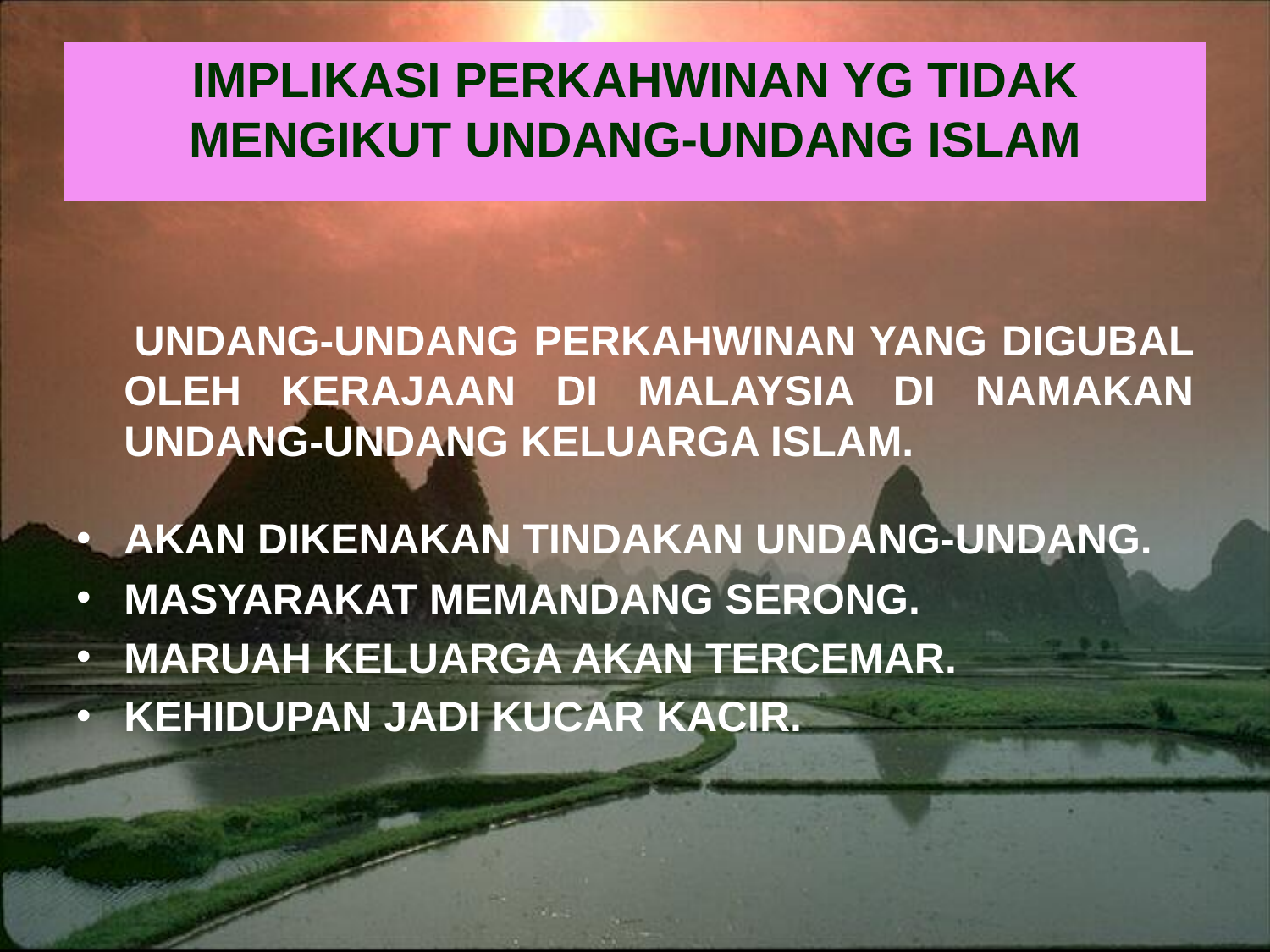

# IMPLIKASI PERKAHWINAN YG TIDAK MENGIKUT UNDANG-UNDANG ISLAM
    UNDANG-UNDANG PERKAHWINAN YANG DIGUBAL OLEH KERAJAAN DI MALAYSIA DI NAMAKAN UNDANG-UNDANG KELUARGA ISLAM.

AKAN DIKENAKAN TINDAKAN UNDANG-UNDANG.
MASYARAKAT MEMANDANG SERONG.
MARUAH KELUARGA AKAN TERCEMAR.
KEHIDUPAN JADI KUCAR KACIR.